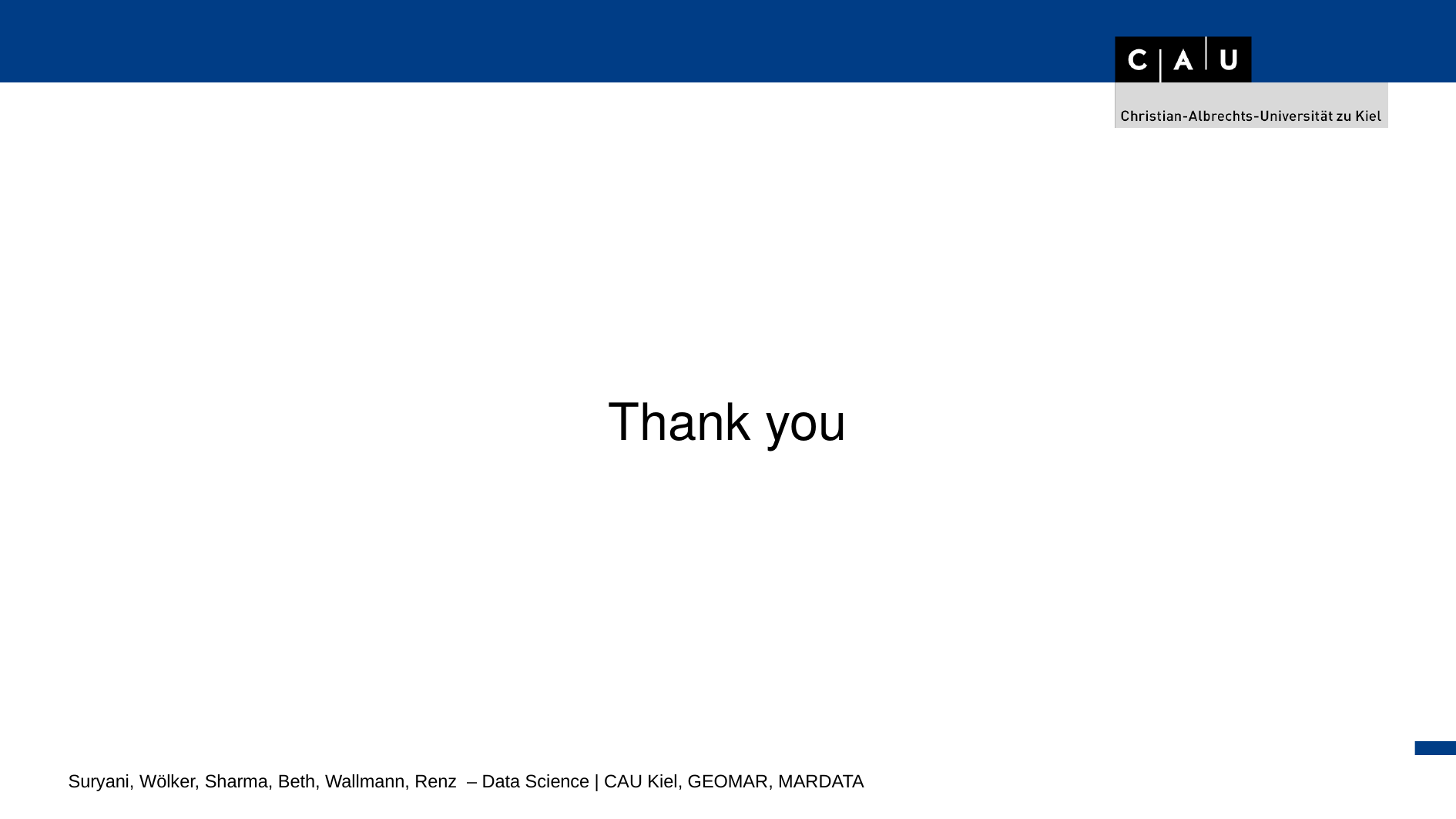

Thank you
Suryani, Wölker, Sharma, Beth, Wallmann, Renz  – Data Science | CAU Kiel, GEOMAR, MARDATA